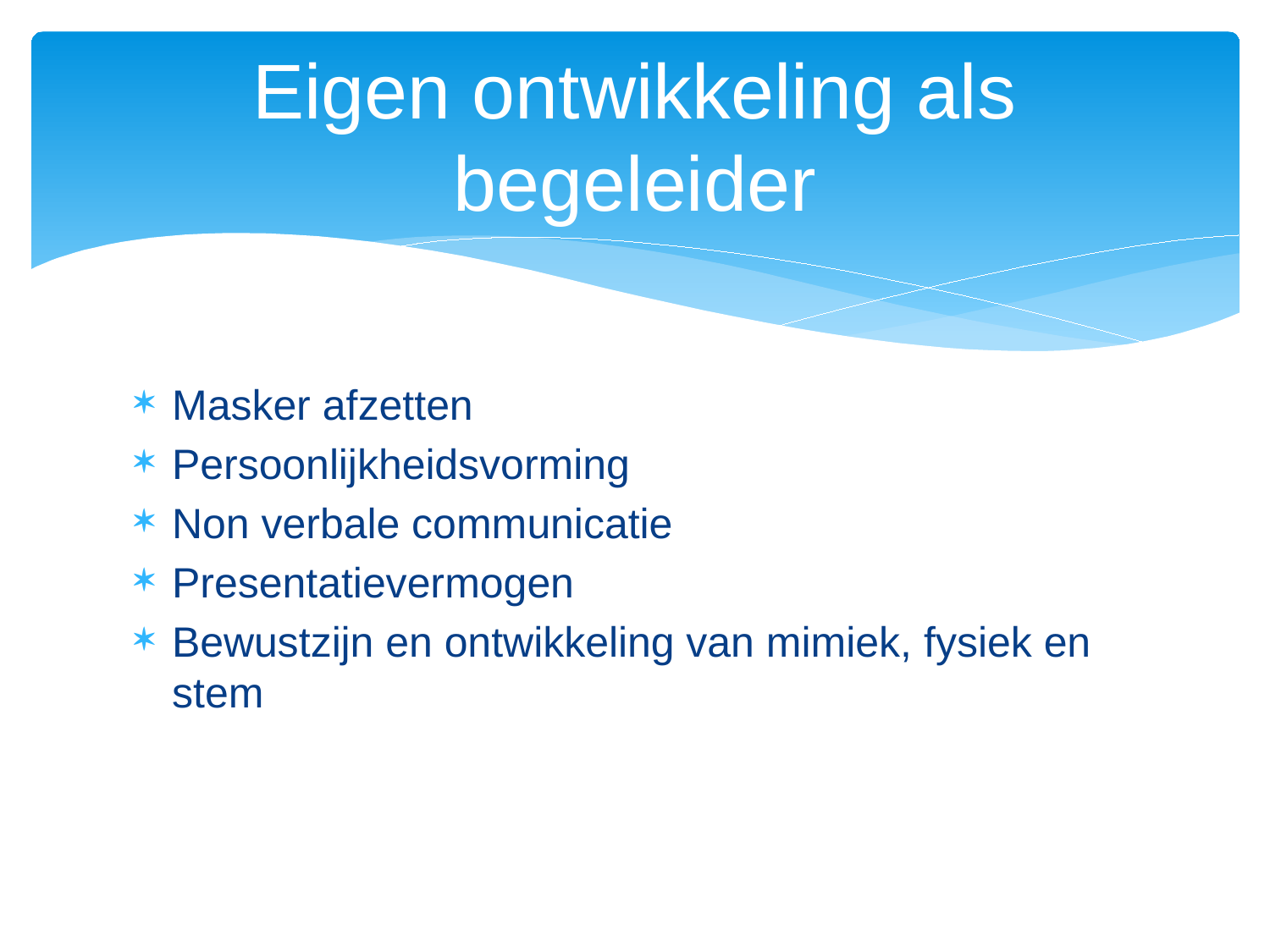

# Eigen ontwikkeling als begeleider
Masker afzetten
Persoonlijkheidsvorming
Non verbale communicatie
Presentatievermogen
Bewustzijn en ontwikkeling van mimiek, fysiek en stem